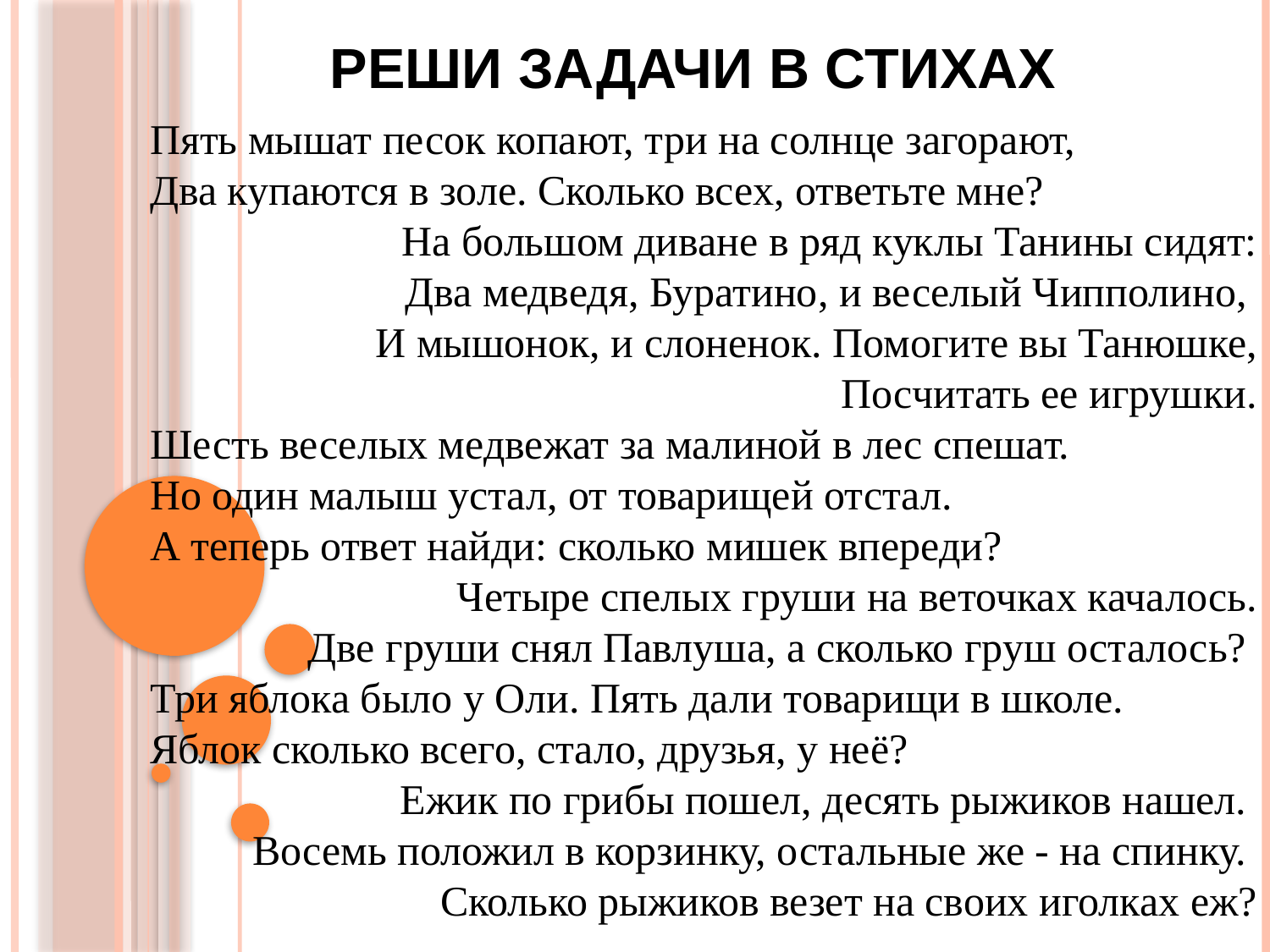

# Реши задачи в стихах
Пять мышат песок копают, три на солнце загорают, 
Два купаются в золе. Сколько всех, ответьте мне?
На большом диване в ряд куклы Танины сидят:
Два медведя, Буратино, и веселый Чипполино, 
И мышонок, и слоненок. Помогите вы Танюшке,
Посчитать ее игрушки.
Шесть веселых медвежат за малиной в лес спешат.
Но один малыш устал, от товарищей отстал.
А теперь ответ найди: сколько мишек впереди?
Четыре спелых груши на веточках качалось.
Две груши снял Павлуша, а сколько груш осталось?
Три яблока было у Оли. Пять дали товарищи в школе.
Яблок сколько всего, стало, друзья, у неё?
Ежик по грибы пошел, десять рыжиков нашел. 
Восемь положил в корзинку, остальные же - на спинку. 
Сколько рыжиков везет на своих иголках еж?